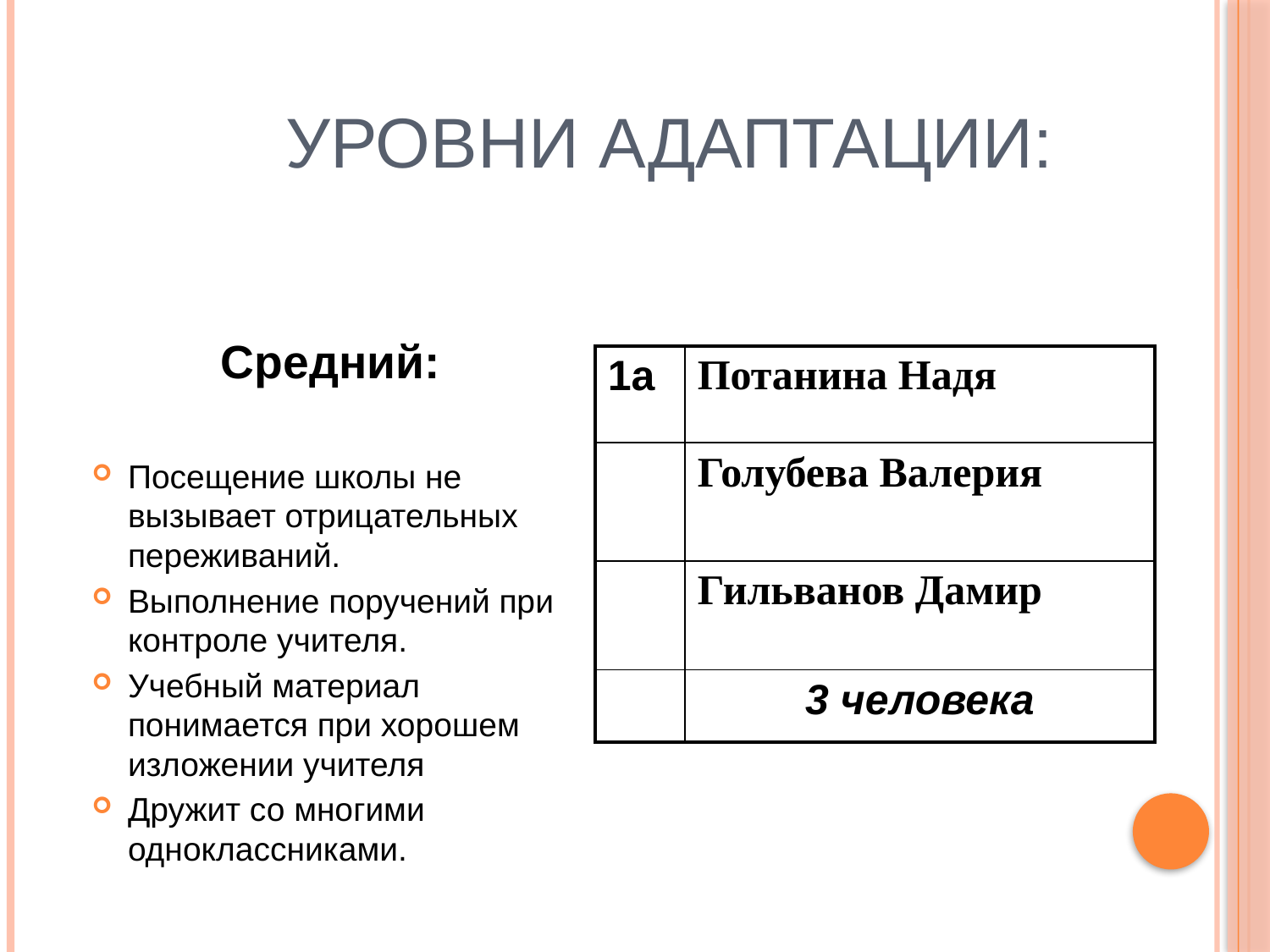

# Уровни адаптации:
Средний:

Посещение школы не вызывает отрицательных переживаний.
Выполнение поручений при контроле учителя.
Учебный материал понимается при хорошем изложении учителя
Дружит со многими одноклассниками.
| 1а | Потанина Надя |
| --- | --- |
|  | Голубева Валерия |
|  | Гильванов Дамир |
|  | 3 человека |
16